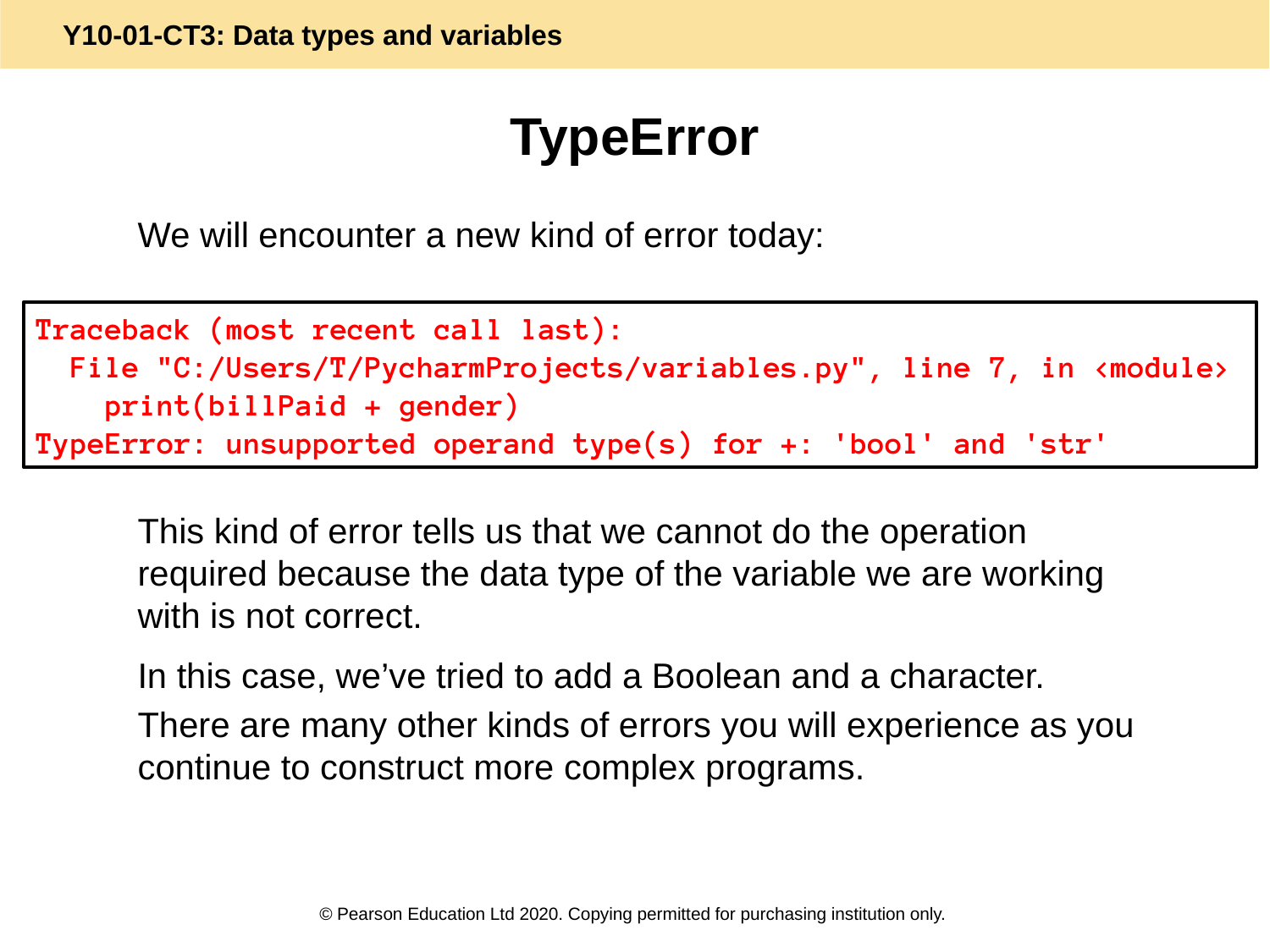

# TypeError
We will encounter a new kind of error today:

This kind of error tells us that we cannot do the operation required because the data type of the variable we are working with is not correct.
In this case, we’ve tried to add a Boolean and a character.
There are many other kinds of errors you will experience as you continue to construct more complex programs.

Traceback (most recent call last):
  File "C:/Users/T/PycharmProjects/variables.py", line 7, in <module>
    print(billPaid + gender)
TypeError: unsupported operand type(s) for +: 'bool' and 'str'
© Pearson Education Ltd 2020. Copying permitted for purchasing institution only.